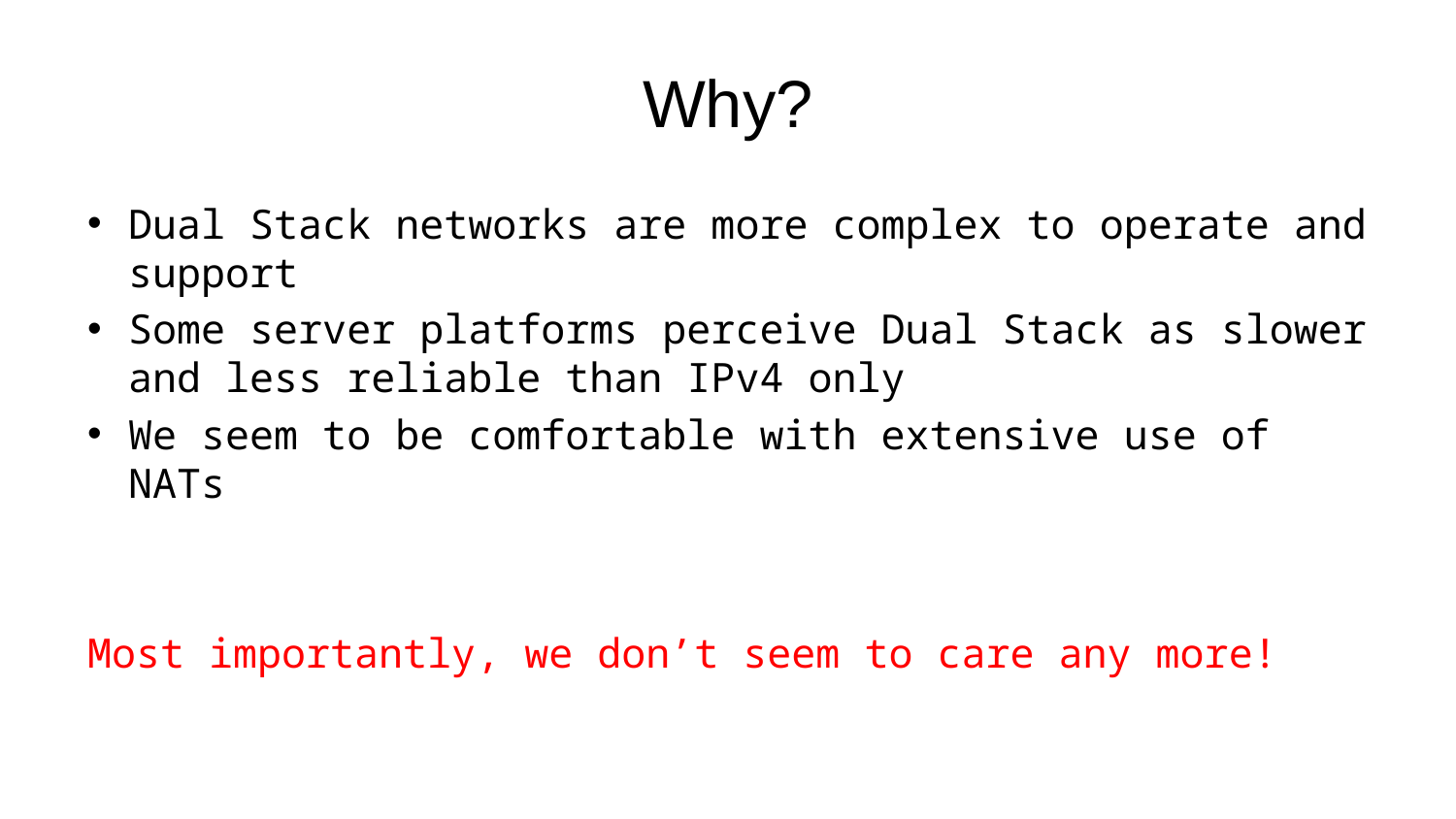

# Why?
Dual Stack networks are more complex to operate and support
Some server platforms perceive Dual Stack as slower and less reliable than IPv4 only
We seem to be comfortable with extensive use of NATs

Most importantly, we don’t seem to care any more!